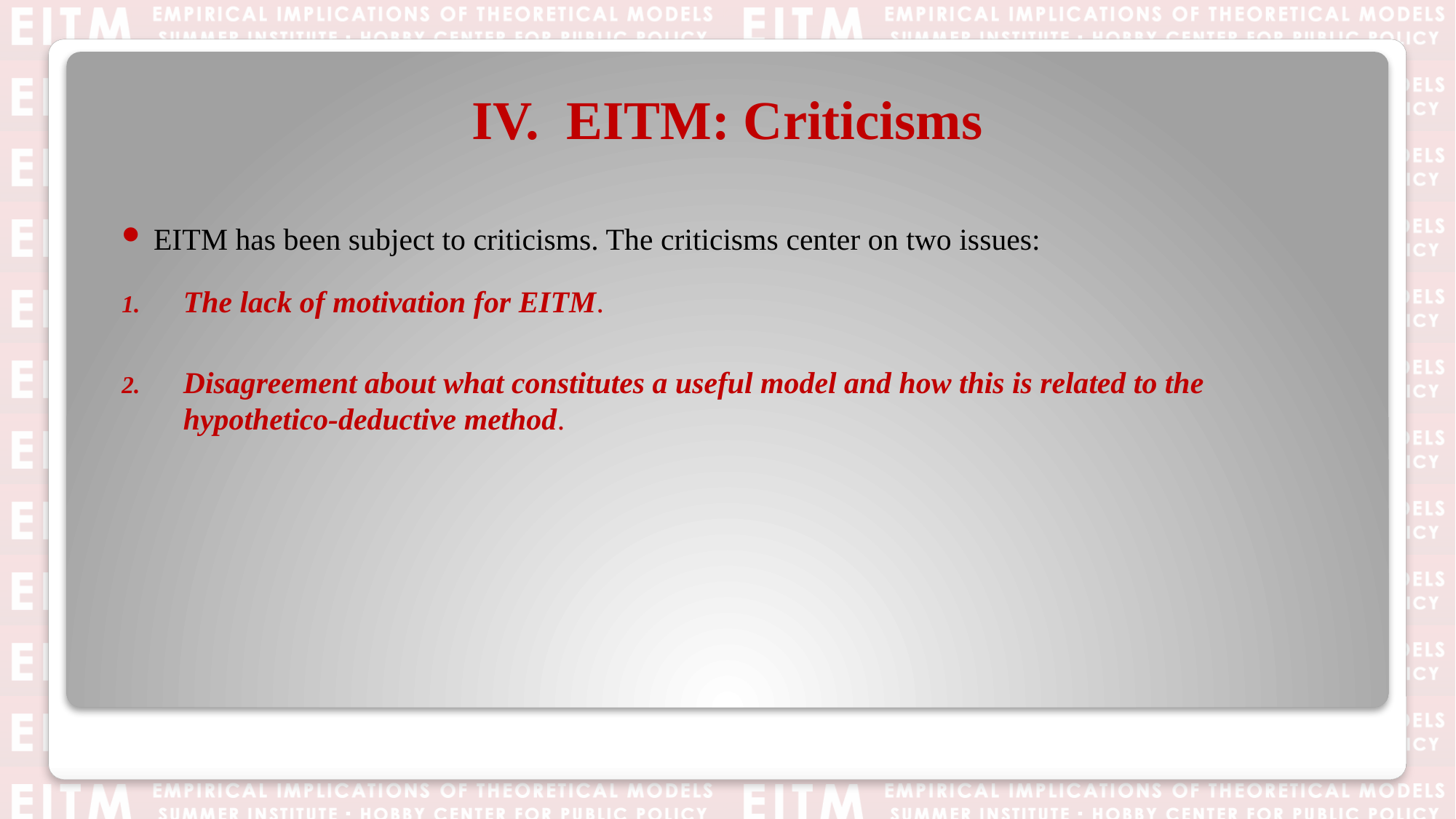

# IV.  EITM: Criticisms
EITM has been subject to criticisms. The criticisms center on two issues:

The lack of motivation for EITM.

Disagreement about what constitutes a useful model and how this is related to the hypothetico-deductive method.